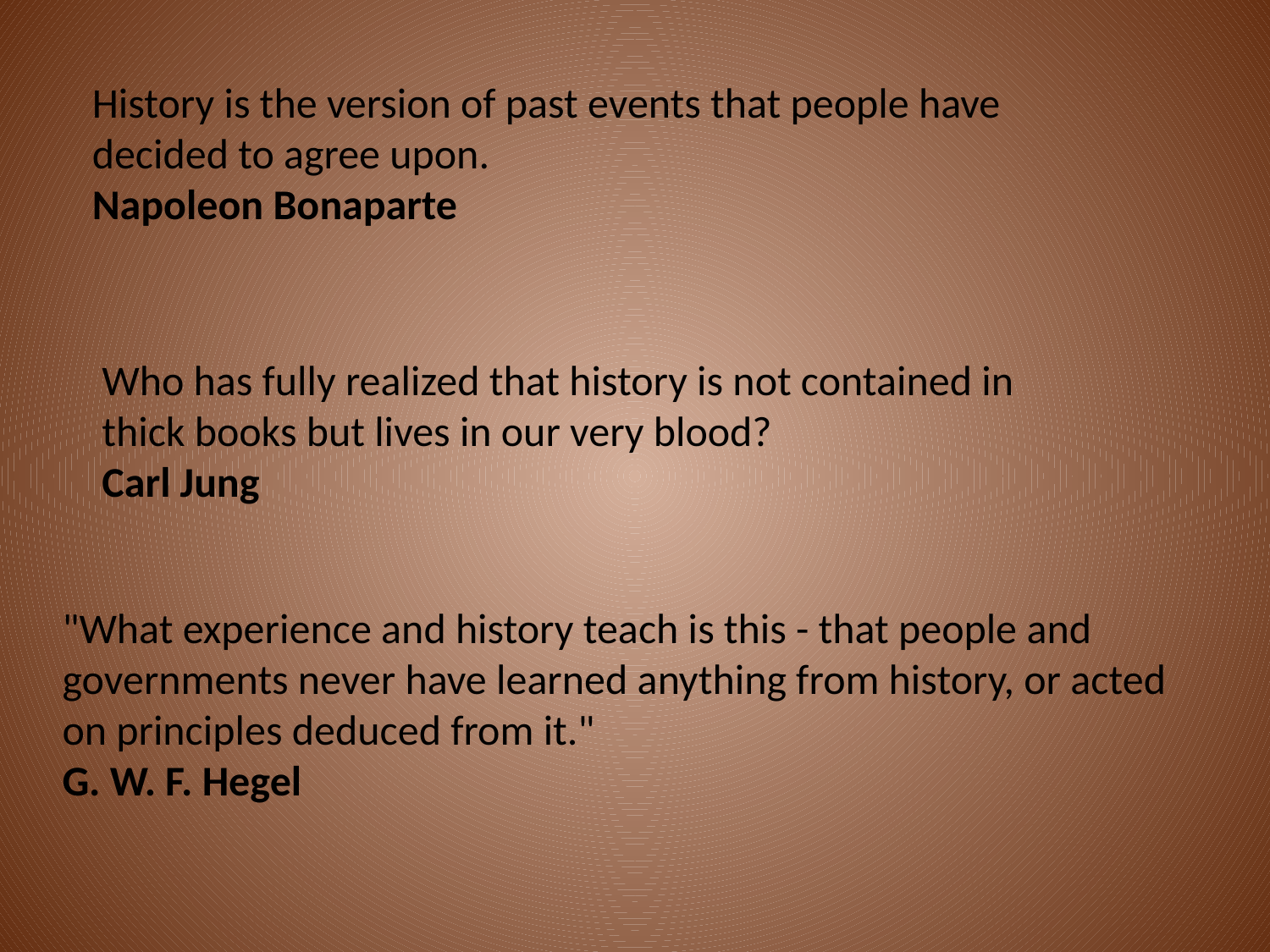

History is the version of past events that people have decided to agree upon.
Napoleon Bonaparte

Who has fully realized that history is not contained in thick books but lives in our very blood?
Carl Jung

"What experience and history teach is this - that people and governments never have learned anything from history, or acted on principles deduced from it."
G. W. F. Hegel